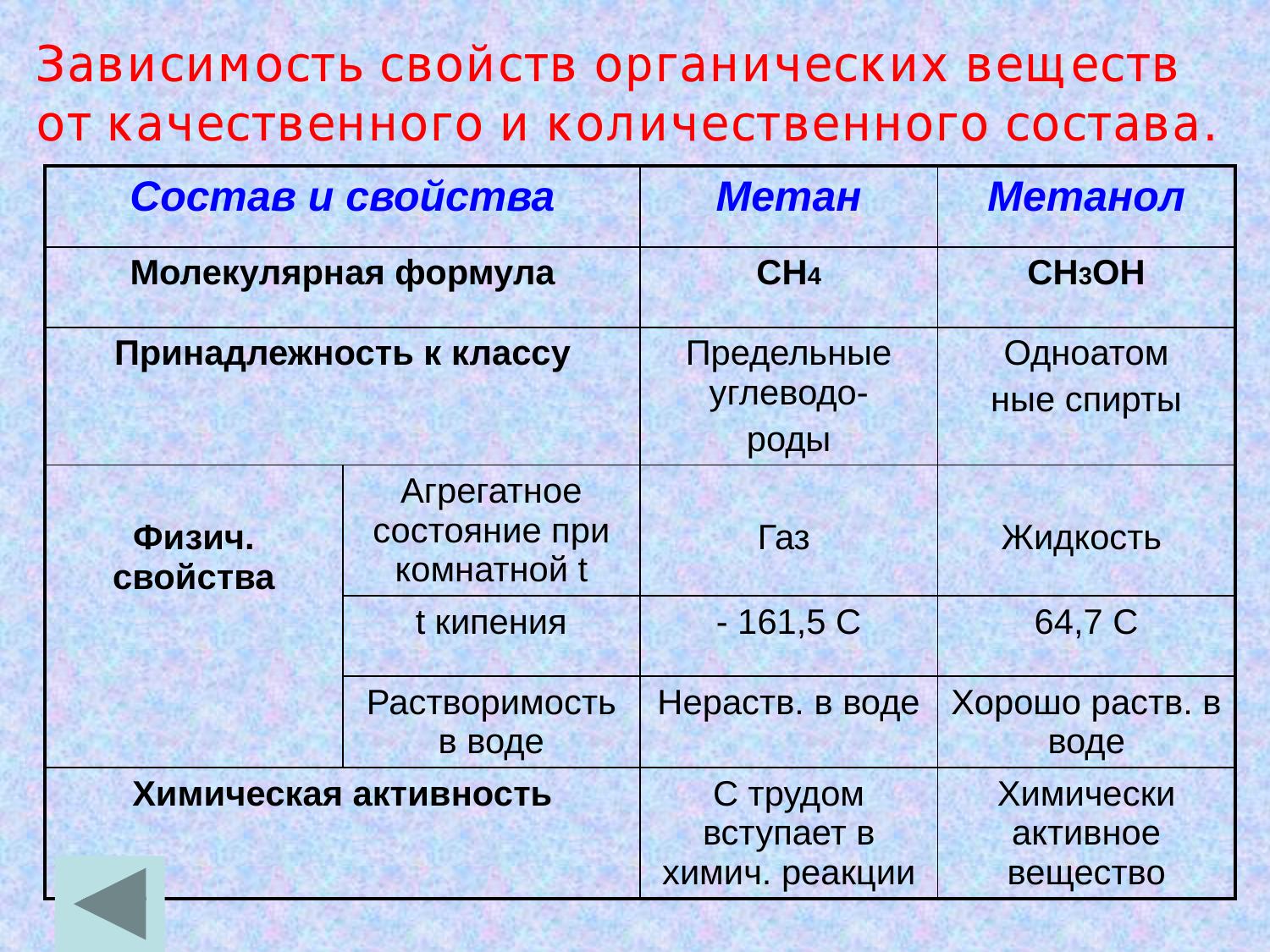

Зависимость свойств органических веществ от качественного и количественного состава.
| Состав и свойства |  | Метан | Метанол |
| --- | --- | --- | --- |
| Молекулярная формула |  | СН4 | СН3ОН |
| Принадлежность к классу |  | Предельные углеводо- роды | Одноатом ные спирты |
| Физич. свойства | Агрегатное состояние при комнатной t | Газ | Жидкость |
|  | t кипения | - 161,5 С | 64,7 С |
|  | Растворимость в воде | Нераств. в воде | Хорошо раств. в воде |
| Химическая активность |  | С трудом вступает в химич. реакции | Химически активное вещество |